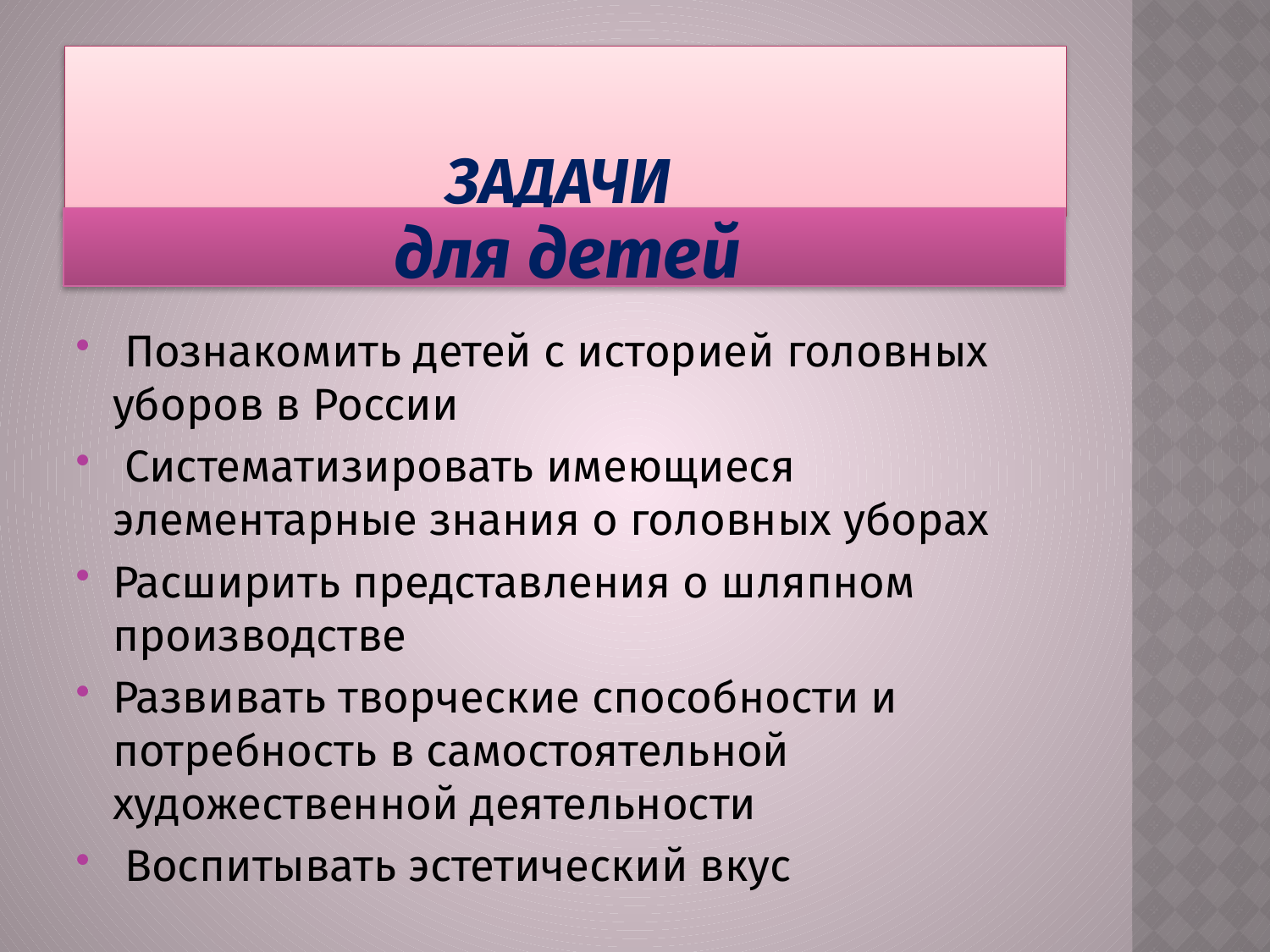

# Задачи
для детей
 Познакомить детей с историей головных уборов в России
 Систематизировать имеющиеся элементарные знания о головных уборах
Расширить представления о шляпном производстве
Развивать творческие способности и потребность в самостоятельной художественной деятельности
 Воспитывать эстетический вкус